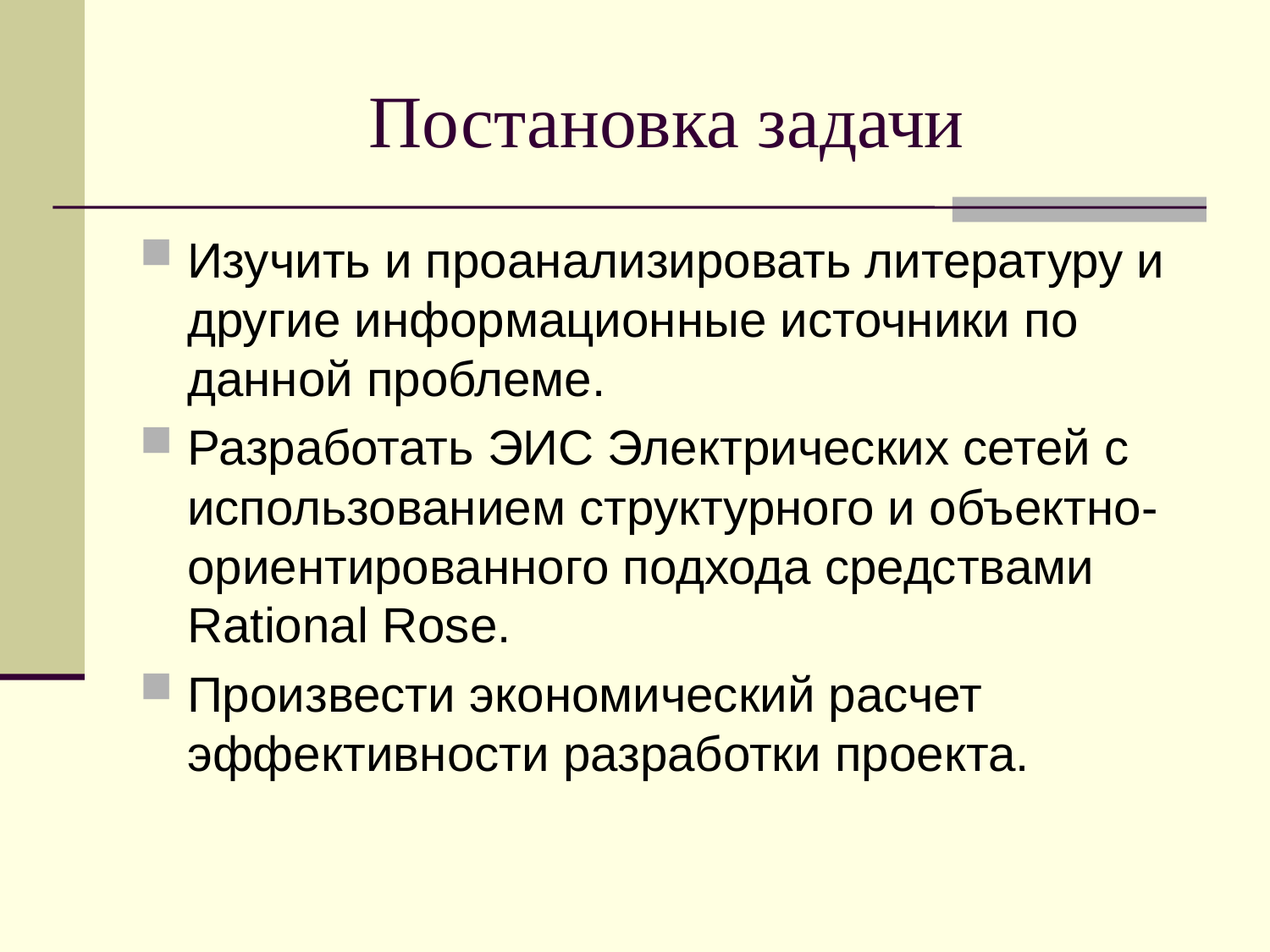

# Постановка задачи
Изучить и проанализировать литературу и другие информационные источники по данной проблеме.
Разработать ЭИС Электрических сетей с использованием структурного и объектно-ориентированного подхода средствами Rational Rose.
Произвести экономический расчет эффективности разработки проекта.